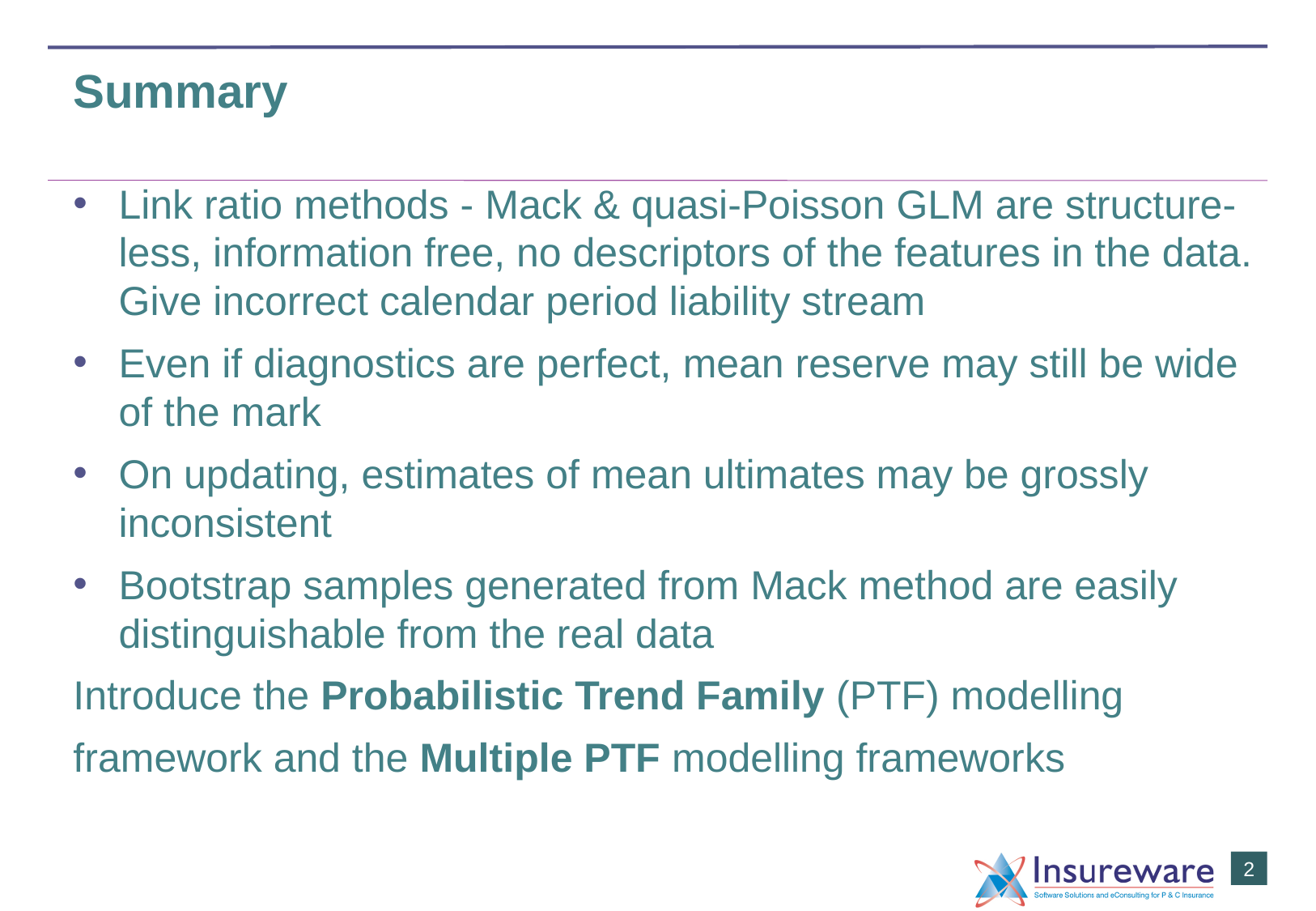

# Summary
Link ratio methods - Mack & quasi-Poisson GLM are structure-less, information free, no descriptors of the features in the data. Give incorrect calendar period liability stream
Even if diagnostics are perfect, mean reserve may still be wide of the mark
On updating, estimates of mean ultimates may be grossly inconsistent
Bootstrap samples generated from Mack method are easily distinguishable from the real data
Introduce the Probabilistic Trend Family (PTF) modelling
framework and the Multiple PTF modelling frameworks

2